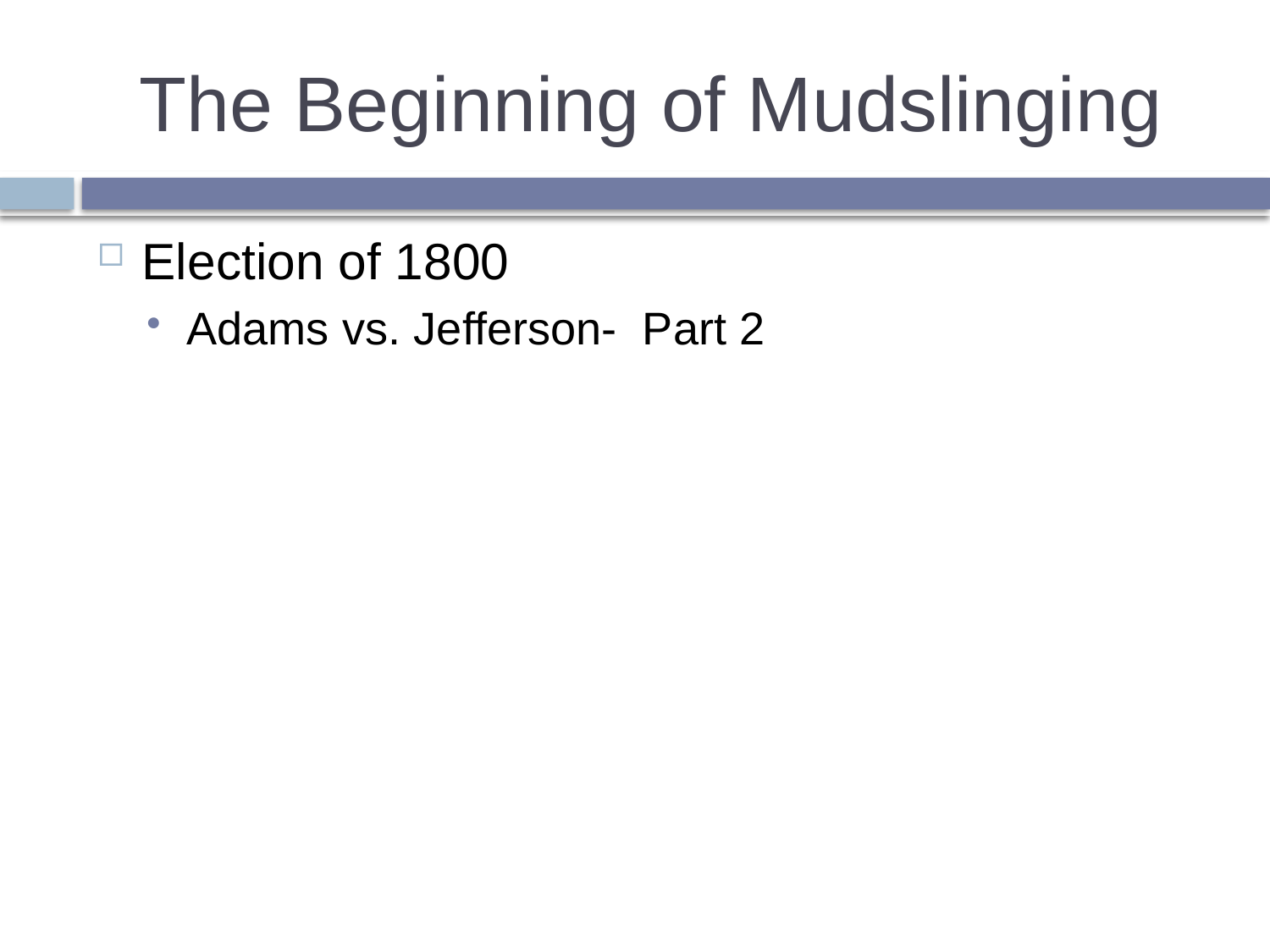

# The Beginning of Mudslinging
Election of 1800
Adams vs. Jefferson-  Part 2